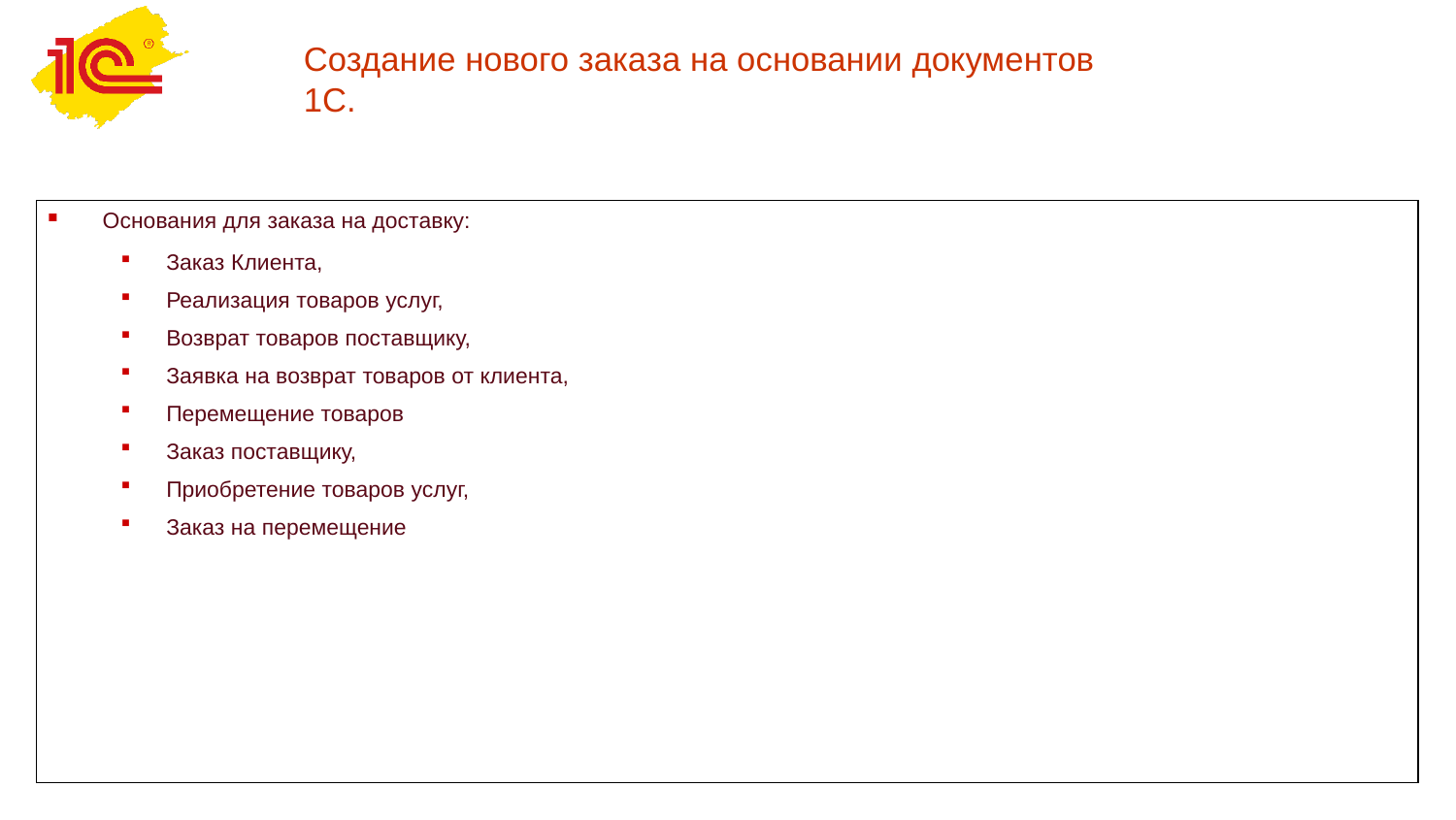

Создание нового заказа на основании документов 1С.
Основания для заказа на доставку:
Заказ Клиента,
Реализация товаров услуг,
Возврат товаров поставщику,
Заявка на возврат товаров от клиента,
Перемещение товаров
Заказ поставщику,
Приобретение товаров услуг,
Заказ на перемещение